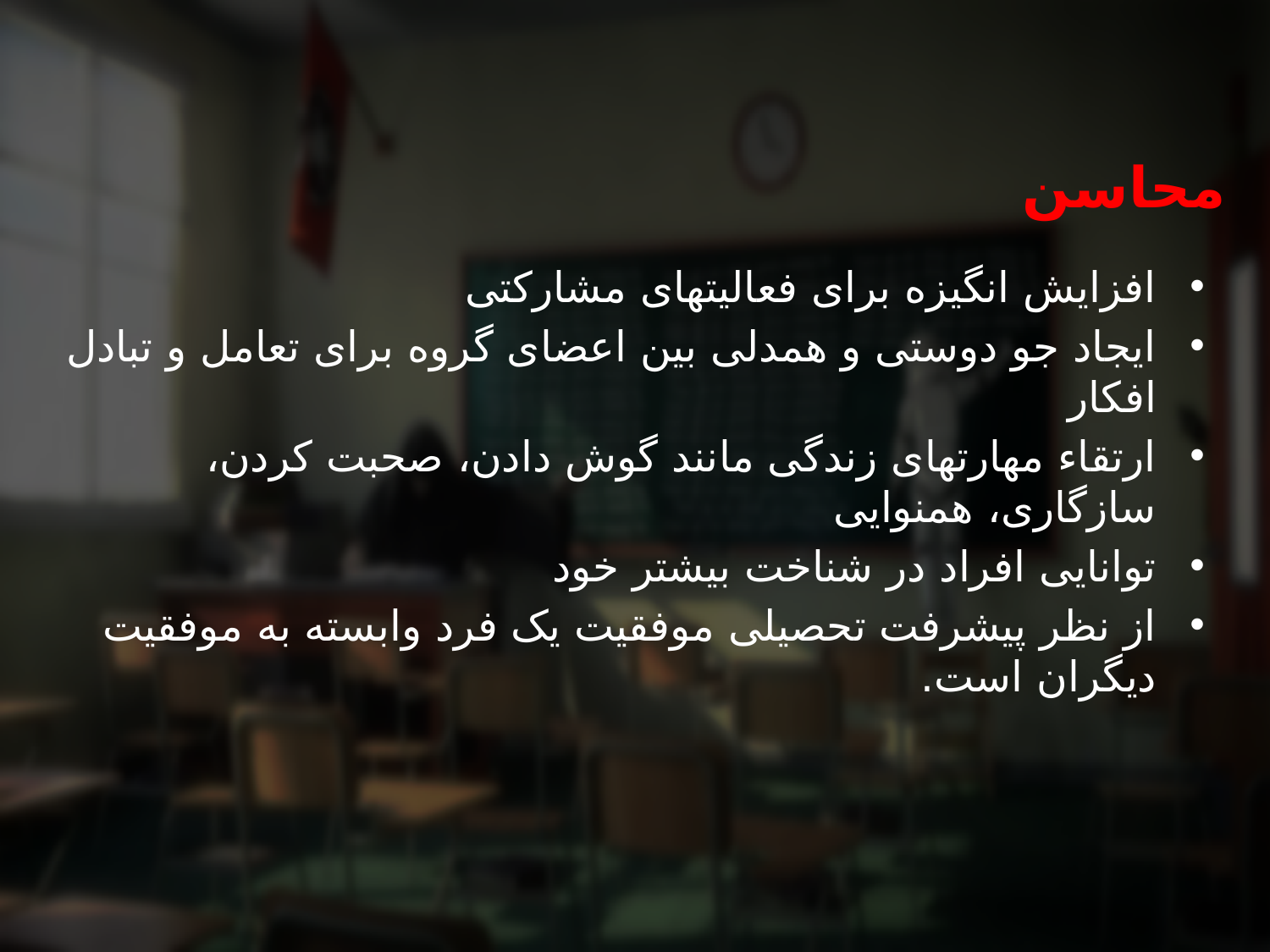

#
محاسن

افزایش انگیزه برای فعالیتهای مشارکتی
ایجاد جو دوستی و همدلی بین اعضای گروه برای تعامل و تبادل افکار
ارتقاء مهارتهای زندگی مانند گوش دادن، صحبت کردن، سازگاری، همنوایی
توانایی افراد در شناخت بیشتر خود
از نظر پیشرفت تحصیلی موفقیت یک فرد وابسته به موفقیت دیگران است.